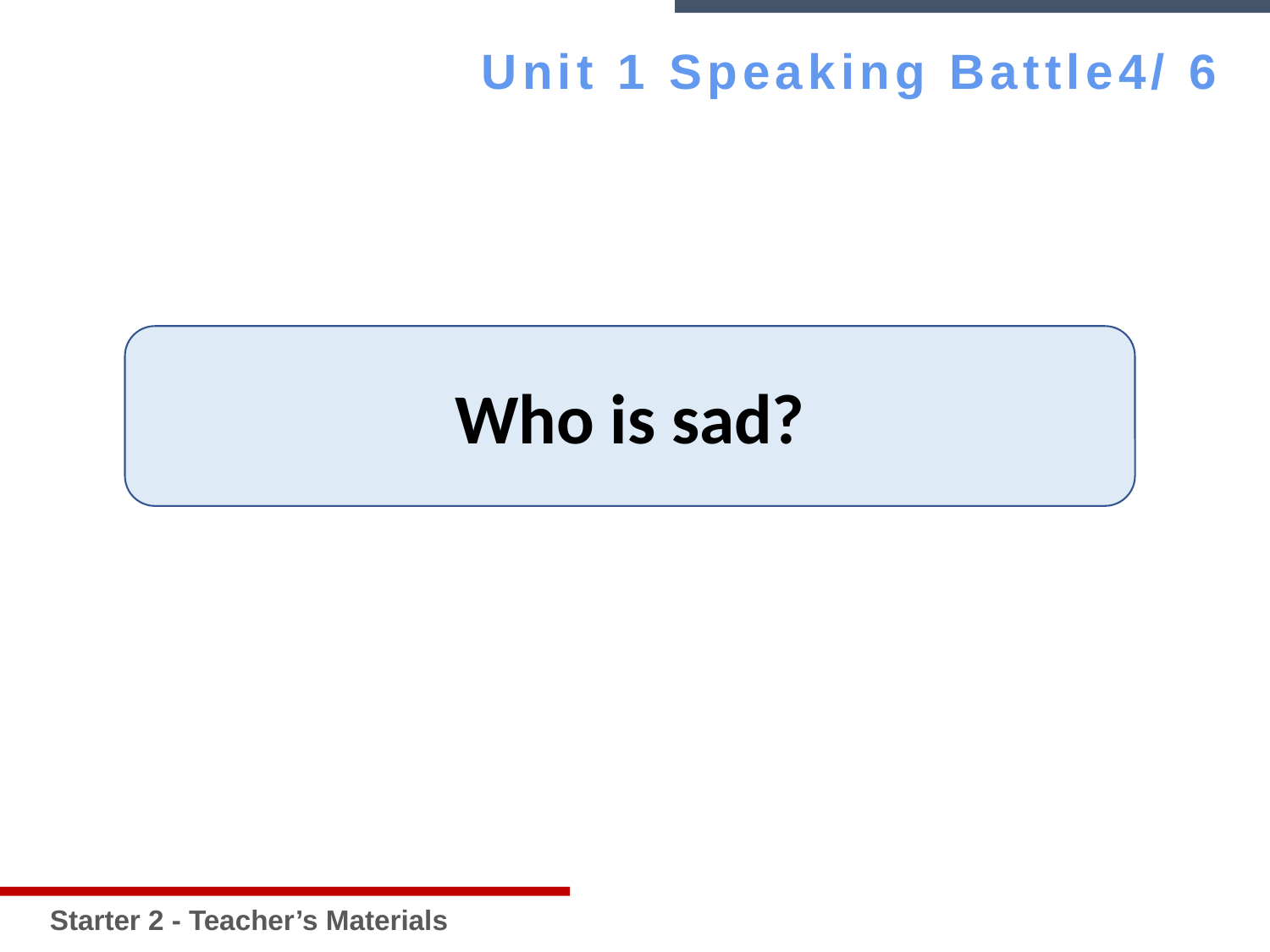

Starter 2 - Teacher’s Materials
Unit 1 Speaking Battle4/ 6
Who is sad?